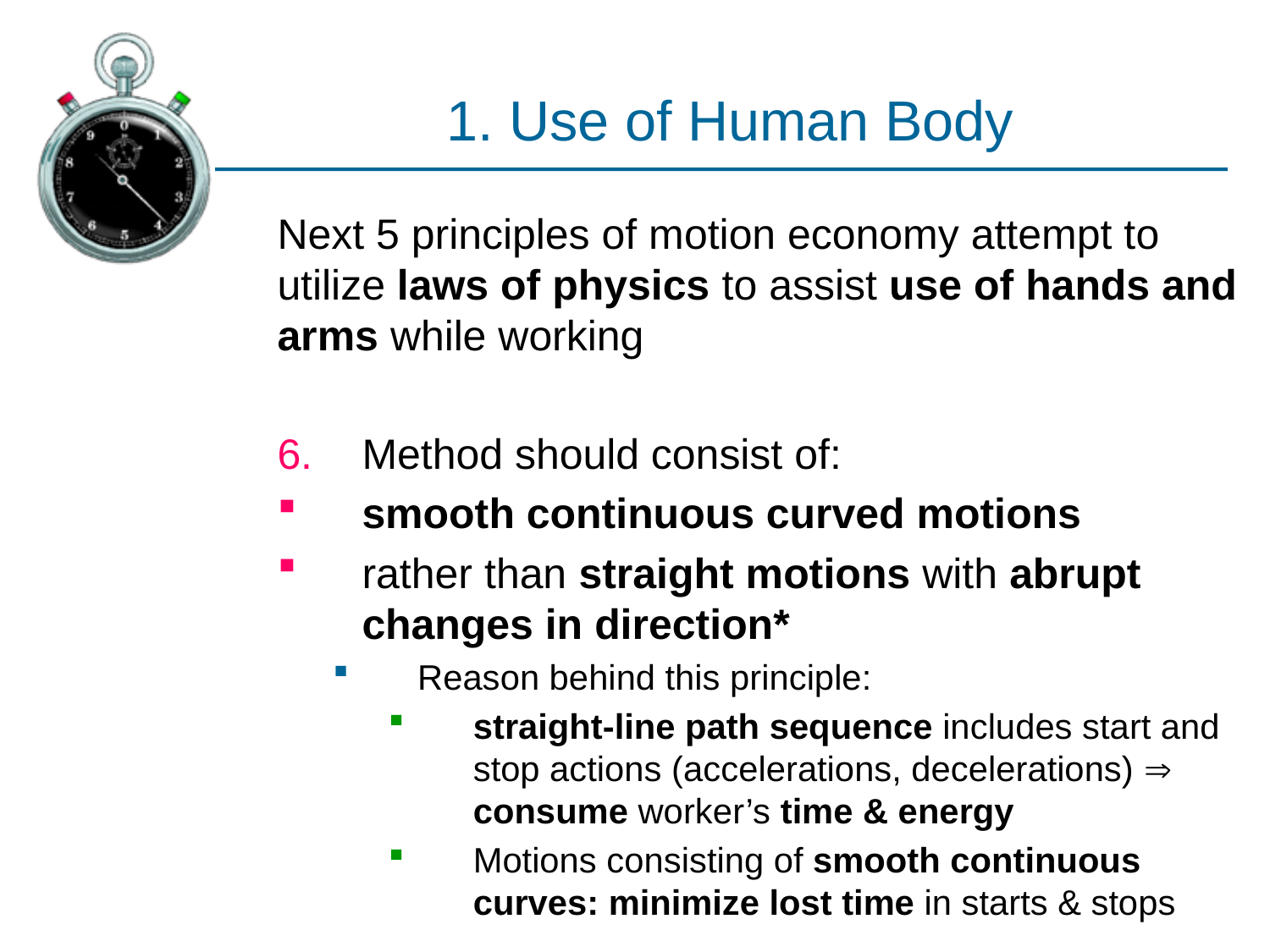

# 1. Use of Human Body
Next 5 principles of motion economy attempt to utilize laws of physics to assist use of hands and arms while working

Method should consist of:
smooth continuous curved motions
rather than straight motions with abrupt changes in direction*
Reason behind this principle:
straight-line path sequence includes start and stop actions (accelerations, decelerations) ⇒ consume worker’s time & energy
Motions consisting of smooth continuous curves: minimize lost time in starts & stops